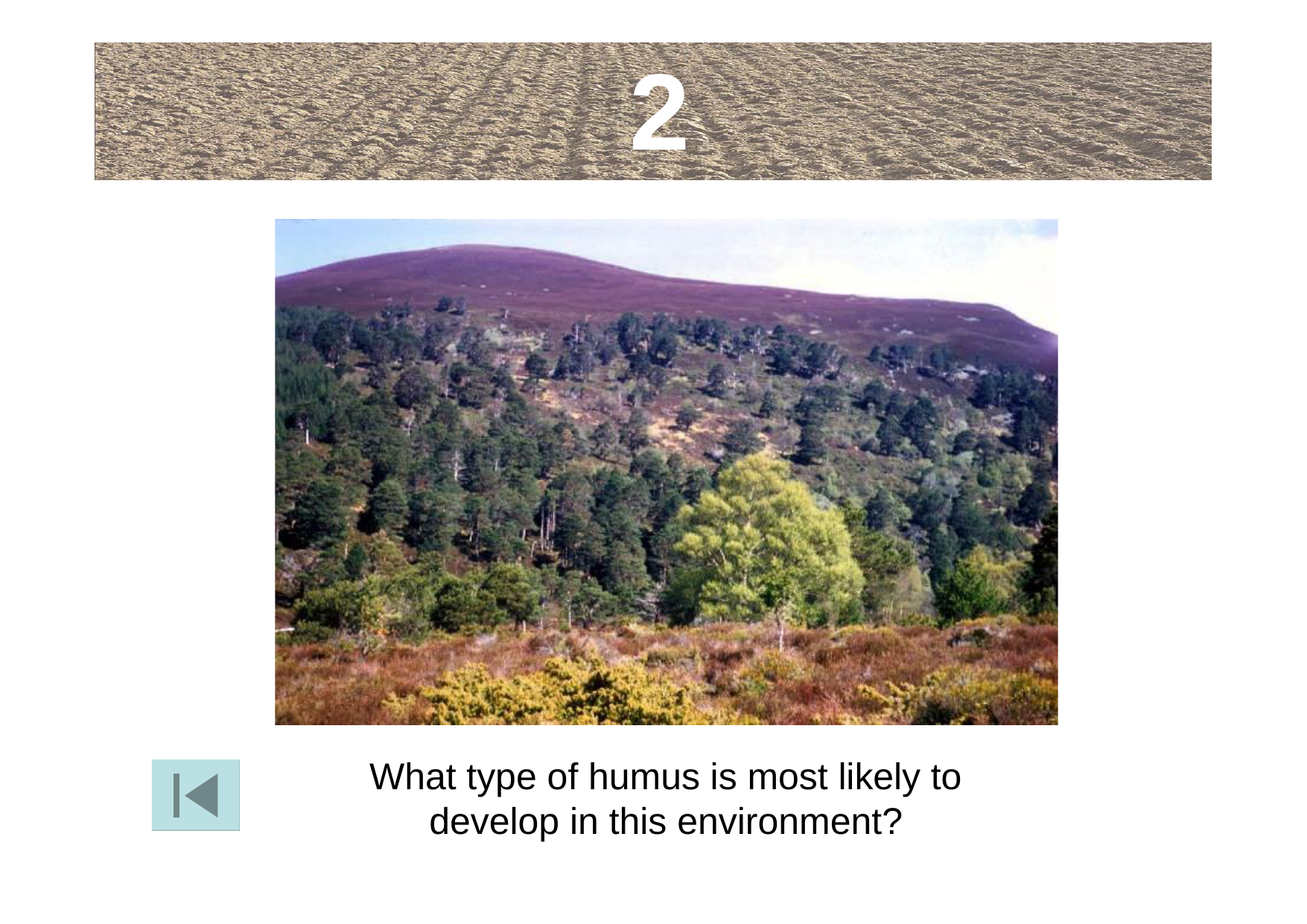

2

What type of humus is most likely to develop in this environment?